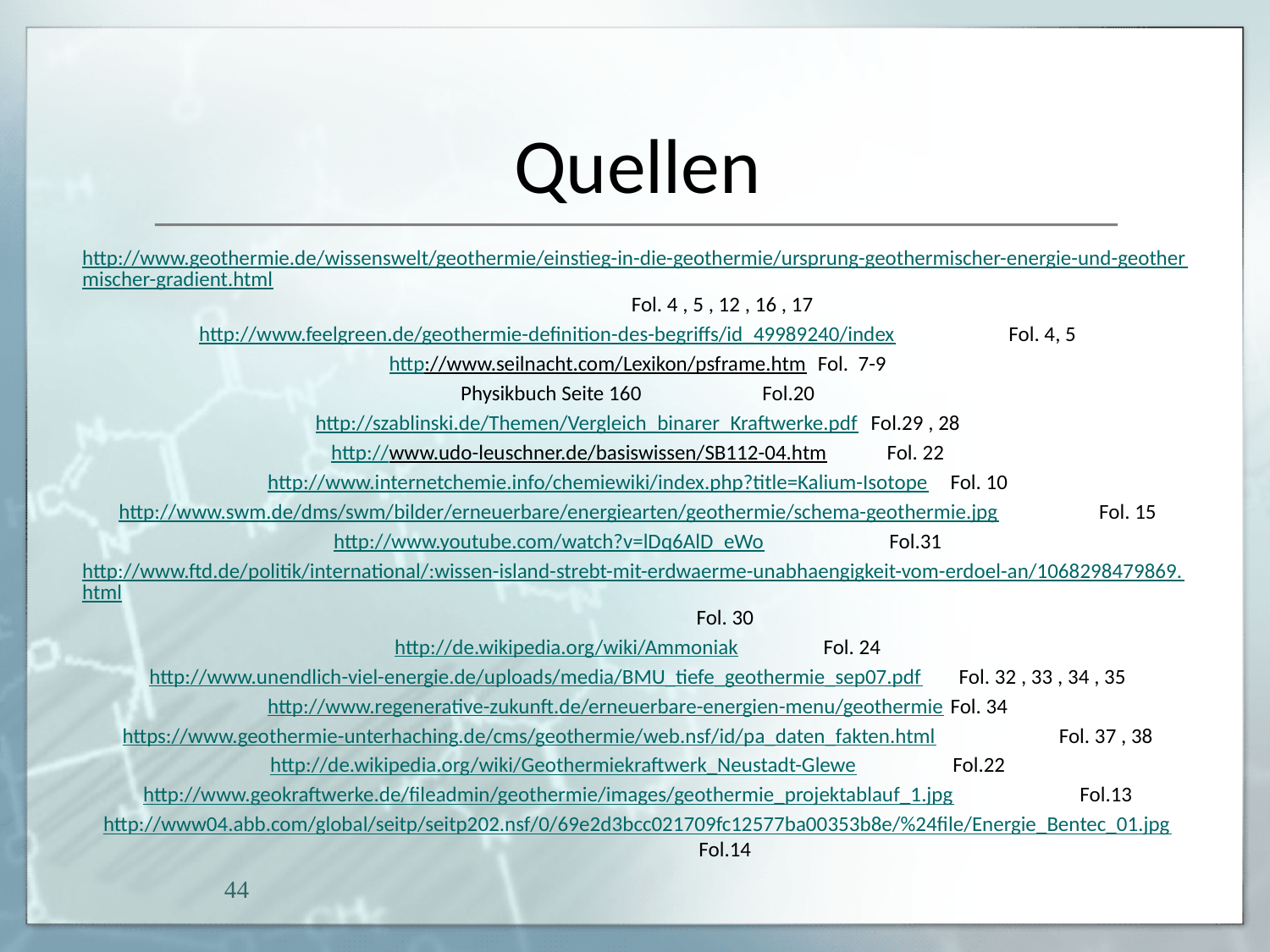

# Quellen
http://www.geothermie.de/wissenswelt/geothermie/einstieg-in-die-geothermie/ursprung-geothermischer-energie-und-geothermischer-gradient.html	Fol. 4 , 5 , 12 , 16 , 17
http://www.feelgreen.de/geothermie-definition-des-begriffs/id_49989240/index	Fol. 4, 5
http://www.seilnacht.com/Lexikon/psframe.htm 	Fol.  7-9
Physikbuch Seite 160	Fol.20
http://szablinski.de/Themen/Vergleich_binarer_Kraftwerke.pdf	Fol.29 , 28
http://www.udo-leuschner.de/basiswissen/SB112-04.htm 	Fol. 22
http://www.internetchemie.info/chemiewiki/index.php?title=Kalium-Isotope	Fol. 10
http://www.swm.de/dms/swm/bilder/erneuerbare/energiearten/geothermie/schema-geothermie.jpg	         Fol. 15
http://www.youtube.com/watch?v=lDq6AlD_eWo	Fol.31
http://www.ftd.de/politik/international/:wissen-island-strebt-mit-erdwaerme-unabhaengigkeit-vom-erdoel-an/1068298479869.html	Fol. 30
http://de.wikipedia.org/wiki/Ammoniak	Fol. 24
http://www.unendlich-viel-energie.de/uploads/media/BMU_tiefe_geothermie_sep07.pdf	Fol. 32 , 33 , 34 , 35
http://www.regenerative-zukunft.de/erneuerbare-energien-menu/geothermie	Fol. 34
https://www.geothermie-unterhaching.de/cms/geothermie/web.nsf/id/pa_daten_fakten.html	Fol. 37 , 38
http://de.wikipedia.org/wiki/Geothermiekraftwerk_Neustadt-Glewe	Fol.22
http://www.geokraftwerke.de/fileadmin/geothermie/images/geothermie_projektablauf_1.jpg	Fol.13
http://www04.abb.com/global/seitp/seitp202.nsf/0/69e2d3bcc021709fc12577ba00353b8e/%24file/Energie_Bentec_01.jpg	Fol.14

44